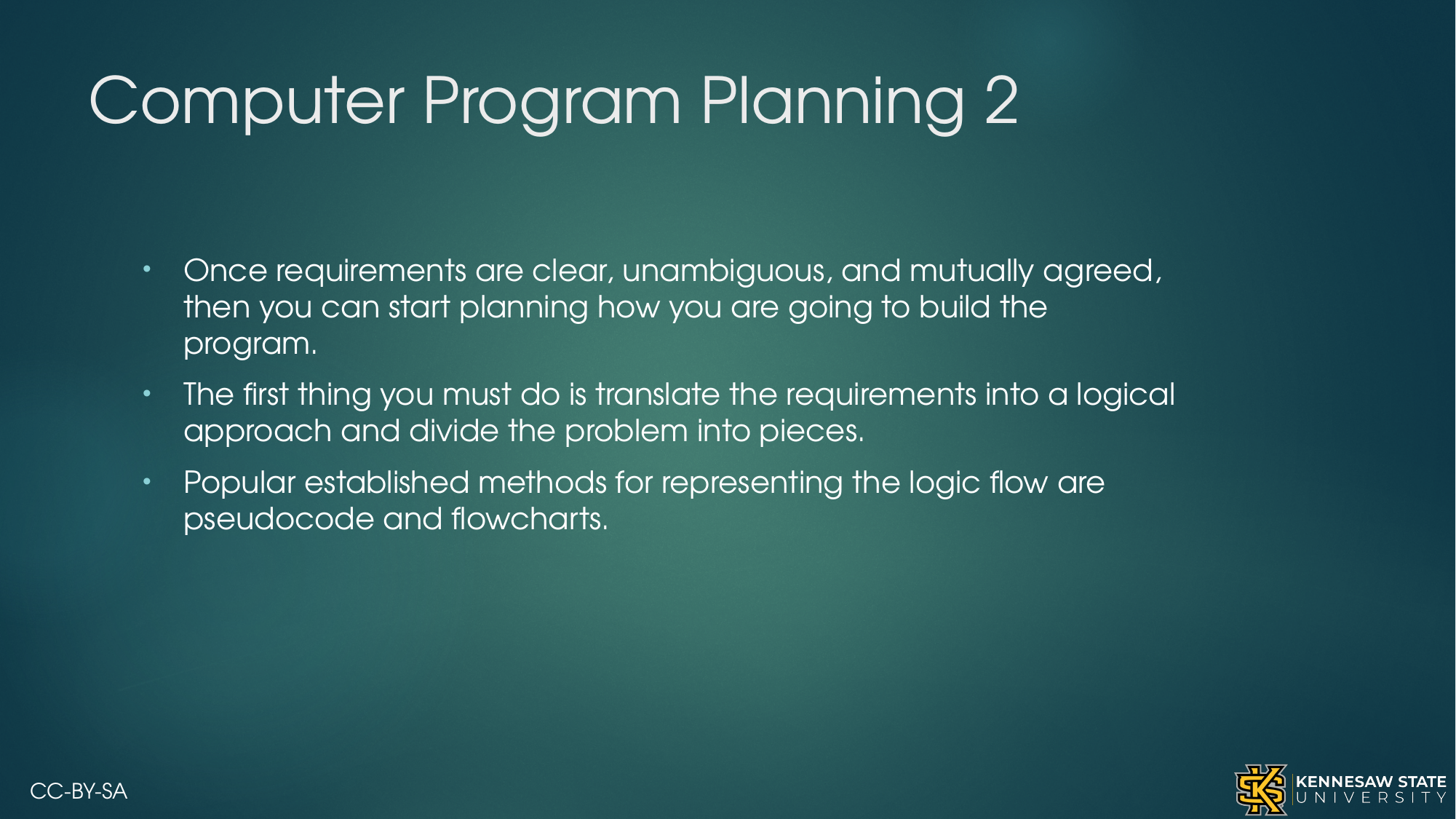

# Computer Program Planning 2
Once requirements are clear, unambiguous, and mutually agreed, then you can start planning how you are going to build the program.
The first thing you must do is translate the requirements into a logical approach and divide the problem into pieces.
Popular established methods for representing the logic flow are pseudocode and flowcharts.